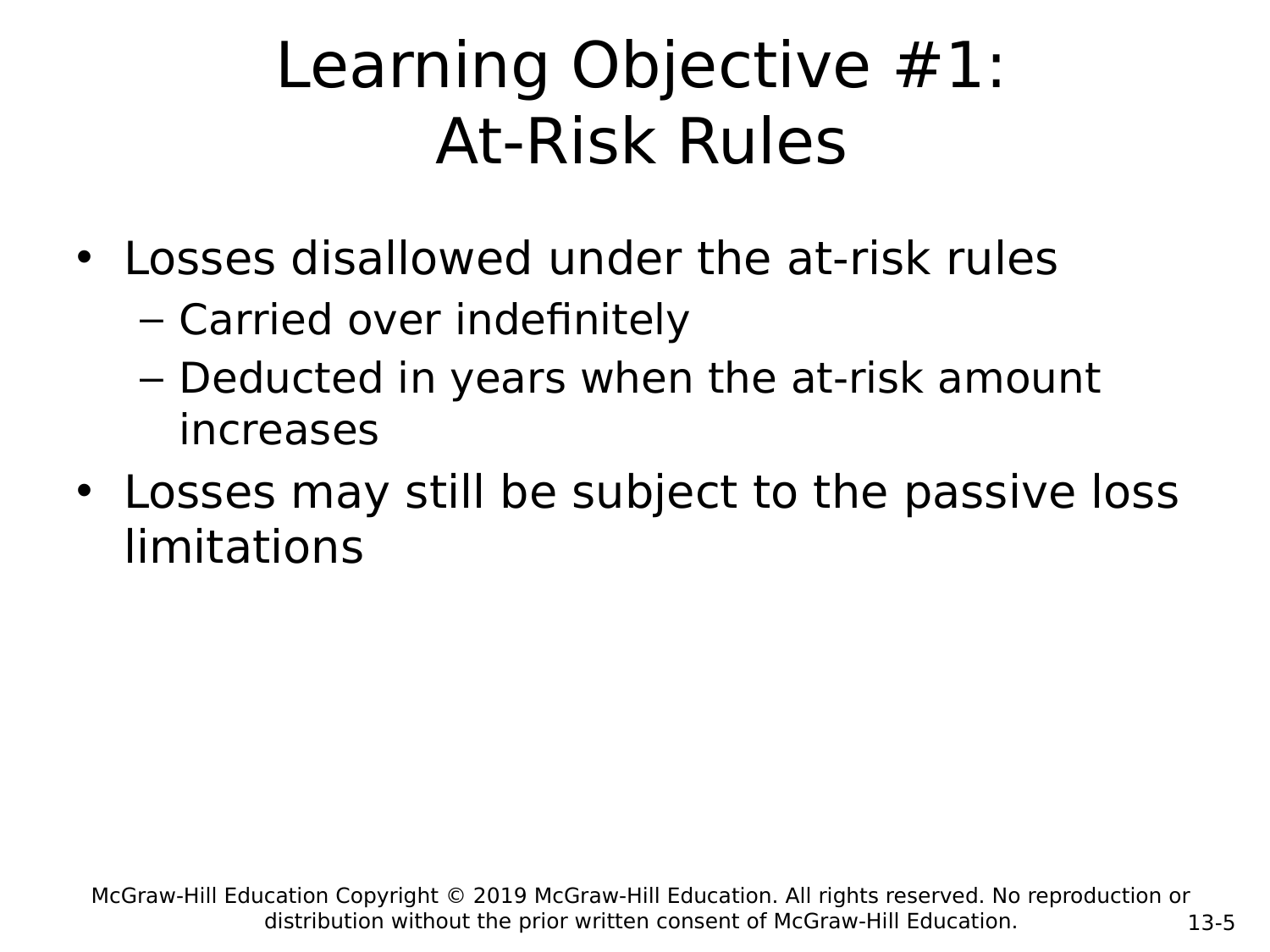

# Learning Objective #1: At-Risk Rules
Losses disallowed under the at-risk rules
Carried over indefinitely
Deducted in years when the at-risk amount increases
Losses may still be subject to the passive loss limitations

McGraw-Hill Education Copyright © 2019 McGraw-Hill Education. All rights reserved. No reproduction or distribution without the prior written consent of McGraw-Hill Education.
13-5